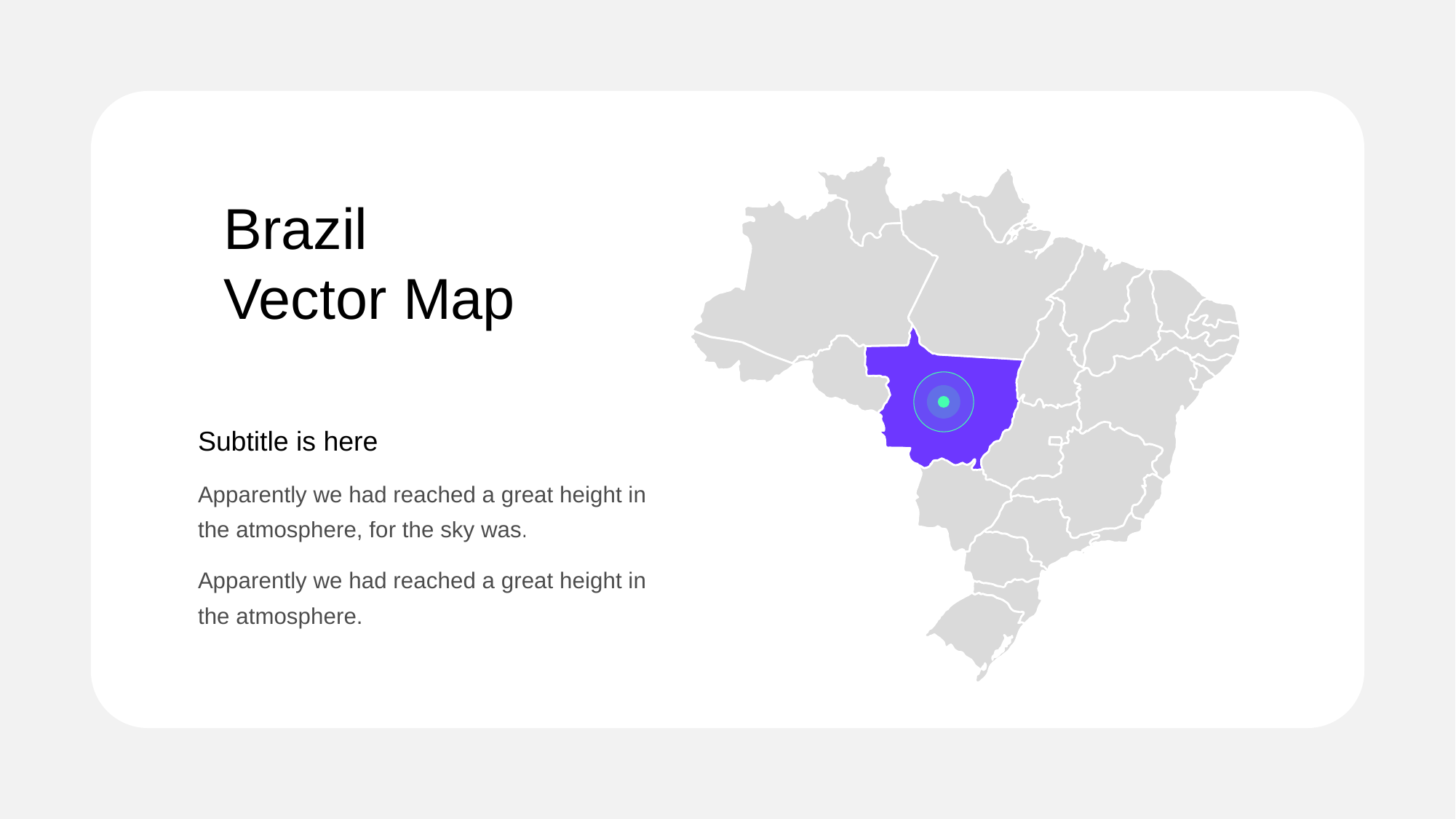

Brazil
Vector Map

Subtitle is here
Apparently we had reached a great height in the atmosphere, for the sky was.
Apparently we had reached a great height in the atmosphere.